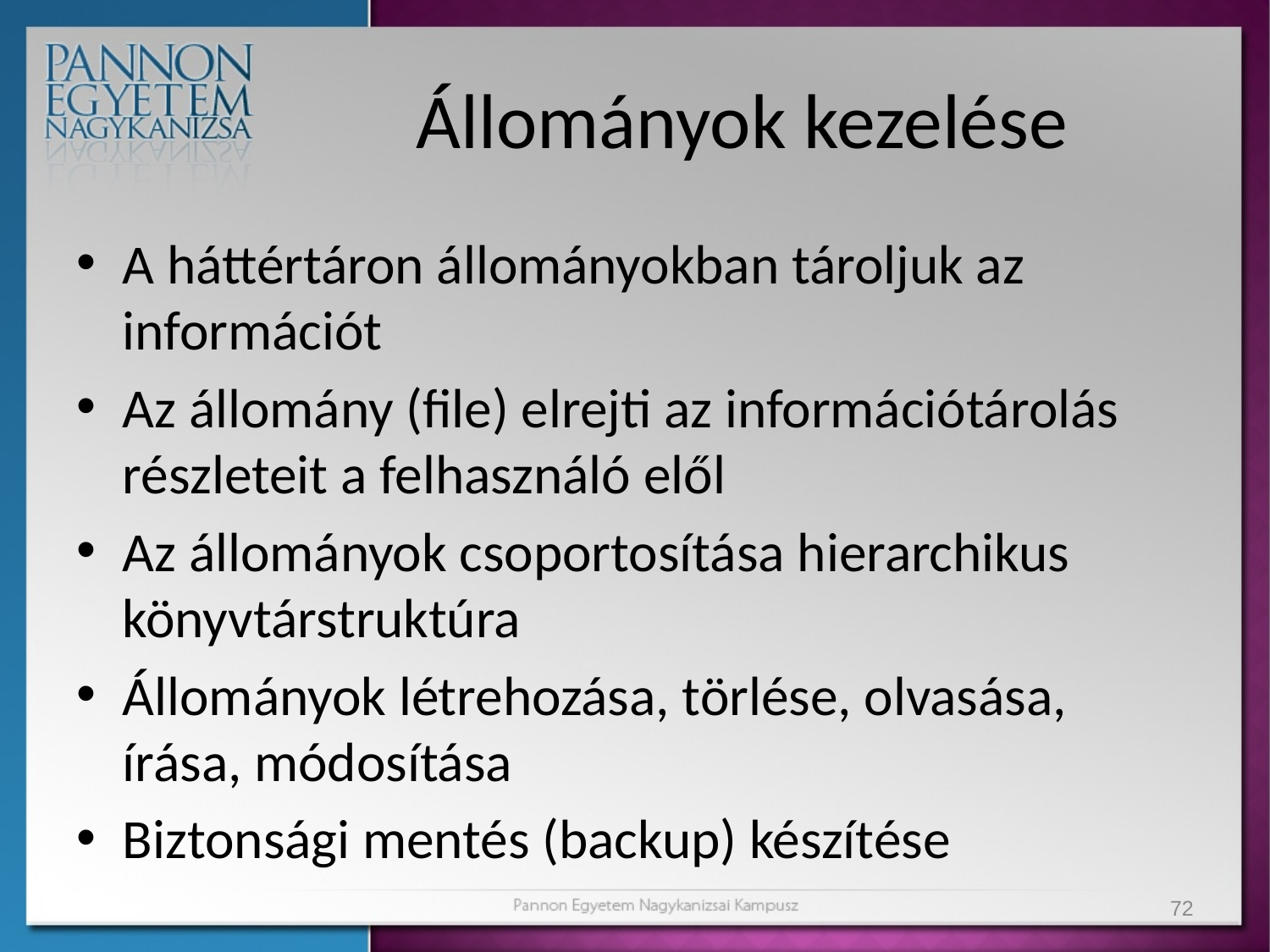

# Állományok kezelése
A háttértáron állományokban tároljuk az információt
Az állomány (file) elrejti az információtárolás részleteit a felhasználó elől
Az állományok csoportosítása hierarchikus könyvtárstruktúra
Állományok létrehozása, törlése, olvasása, írása, módosítása
Biztonsági mentés (backup) készítése
72